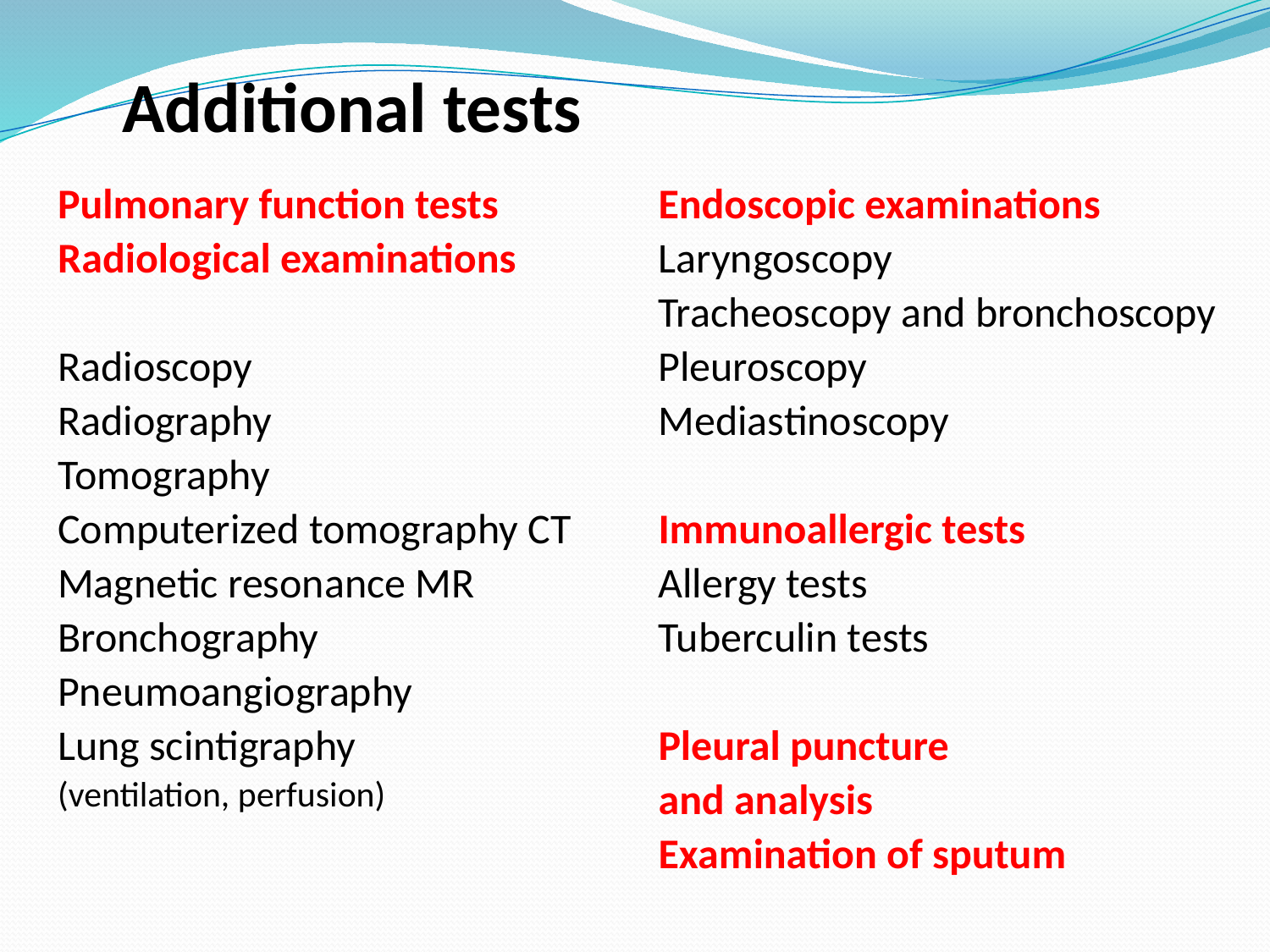

# Additional tests
Pulmonary function tests
Radiological examinations

Radioscopy
Radiography
Tomography
Computerized tomography CT
Magnetic resonance MR
Bronchography
Pneumoangiography
Lung scintigraphy
(ventilation, perfusion)
Endoscopic examinations
Laryngoscopy
Tracheoscopy and bronchoscopy
Pleuroscopy
Mediastinoscopy

Immunoallergic tests
Allergy tests
Tuberculin tests

Pleural puncture
and analysis
Examination of sputum